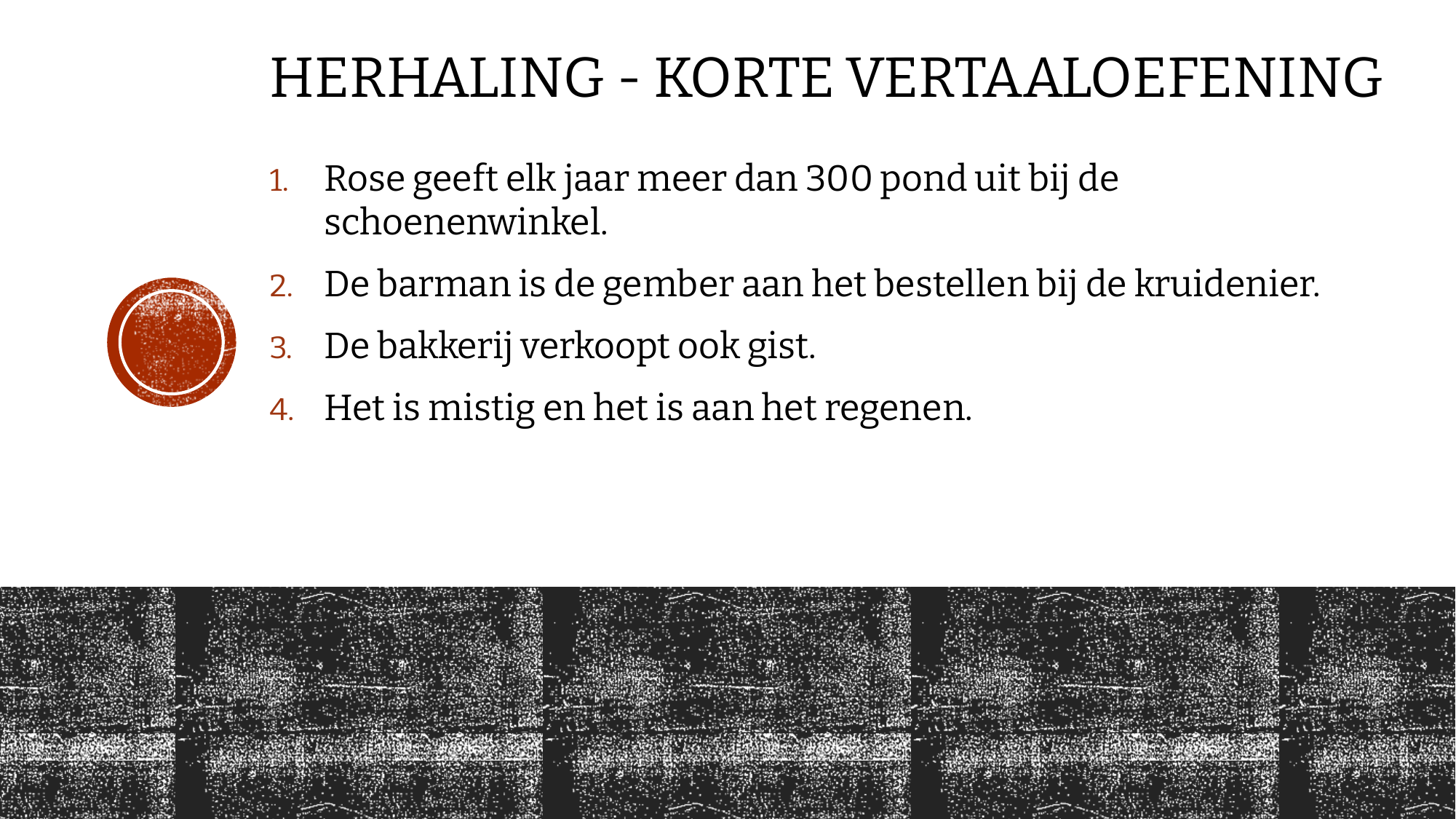

# Herhaling - Korte vertaaloefening
Rose geeft elk jaar meer dan 300 pond uit bij de schoenenwinkel.
De barman is de gember aan het bestellen bij de kruidenier.
De bakkerij verkoopt ook gist.
Het is mistig en het is aan het regenen.